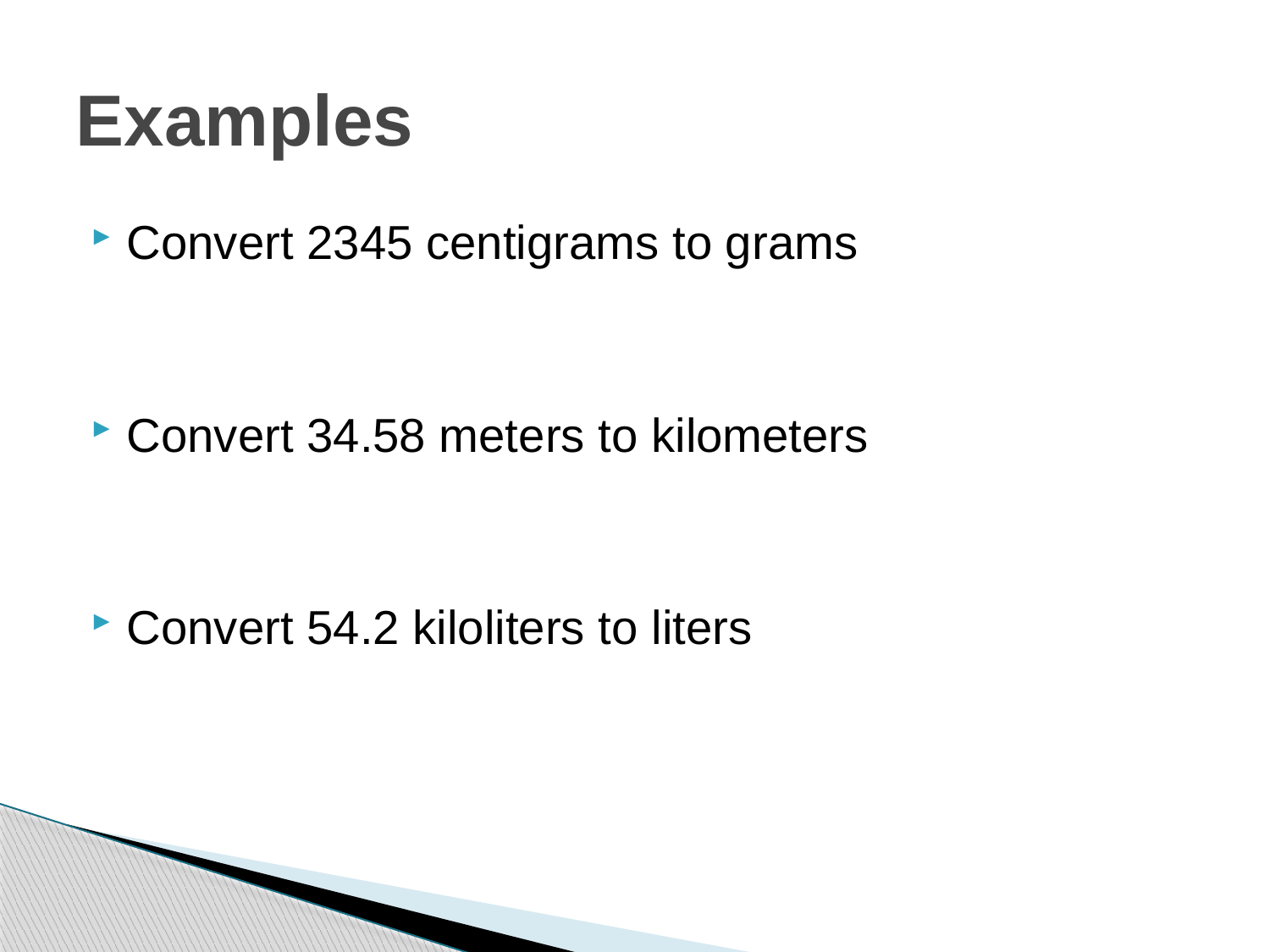

# Examples
Convert 2345 centigrams to grams

Convert 34.58 meters to kilometers

Convert 54.2 kiloliters to liters